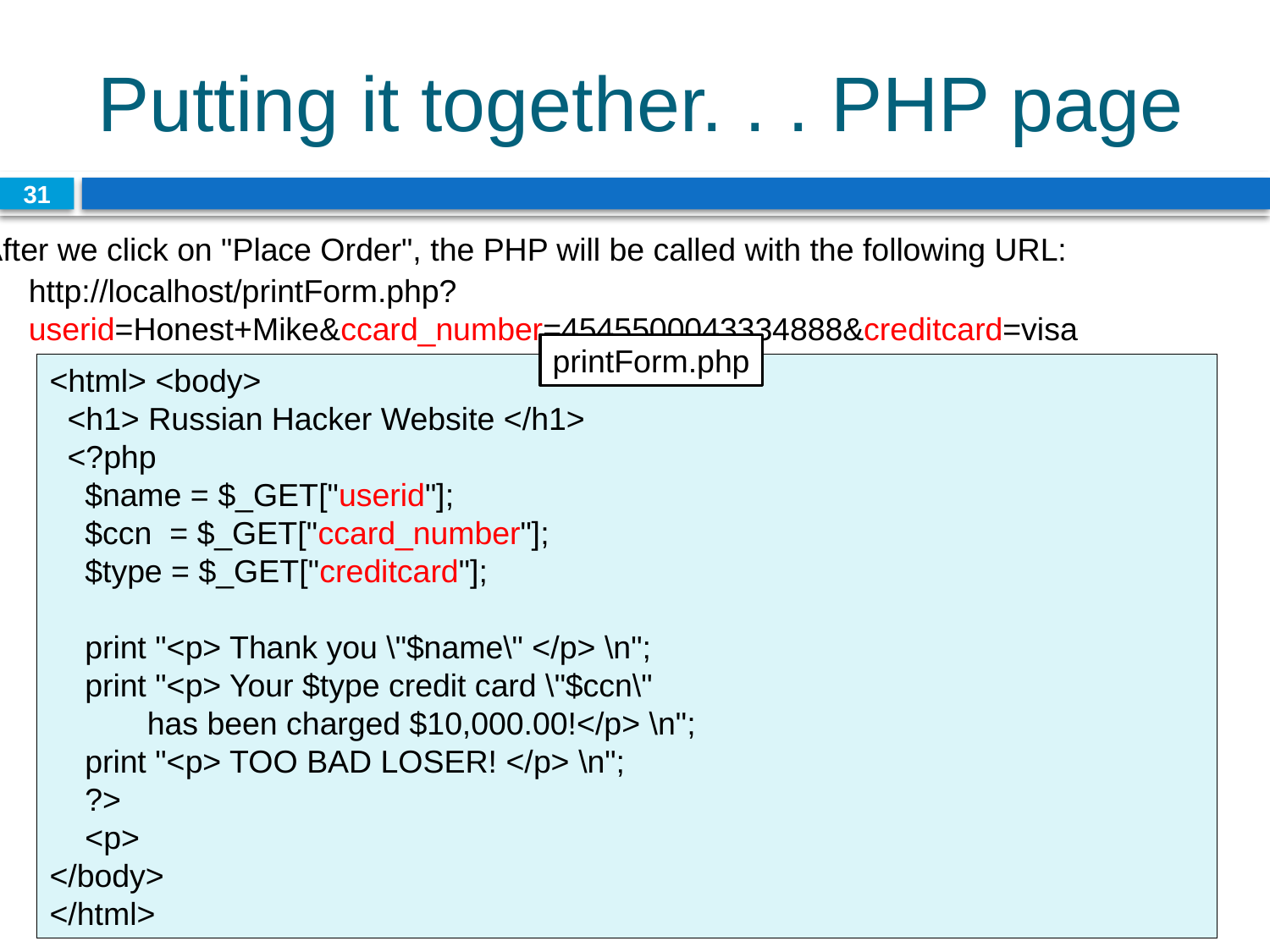

# Putting it together. . . PHP page
31
After we click on "Place Order", the PHP will be called with the following URL:
http://localhost/printForm.php?userid=Honest+Mike&ccard_number=4545500043334888&creditcard=visa
printForm.php
<html> <body>
  <h1> Russian Hacker Website </h1>
  <?php
    $name = $_GET["userid"];
    $ccn  = $_GET["ccard_number"];
    $type = $_GET["creditcard"];

    print "<p> Thank you \"$name\" </p> \n";
    print "<p> Your $type credit card \"$ccn\"
           has been charged $10,000.00!</p> \n";
    print "<p> TOO BAD LOSER! </p> \n";
    ?>
    <p>
</body>
</html>